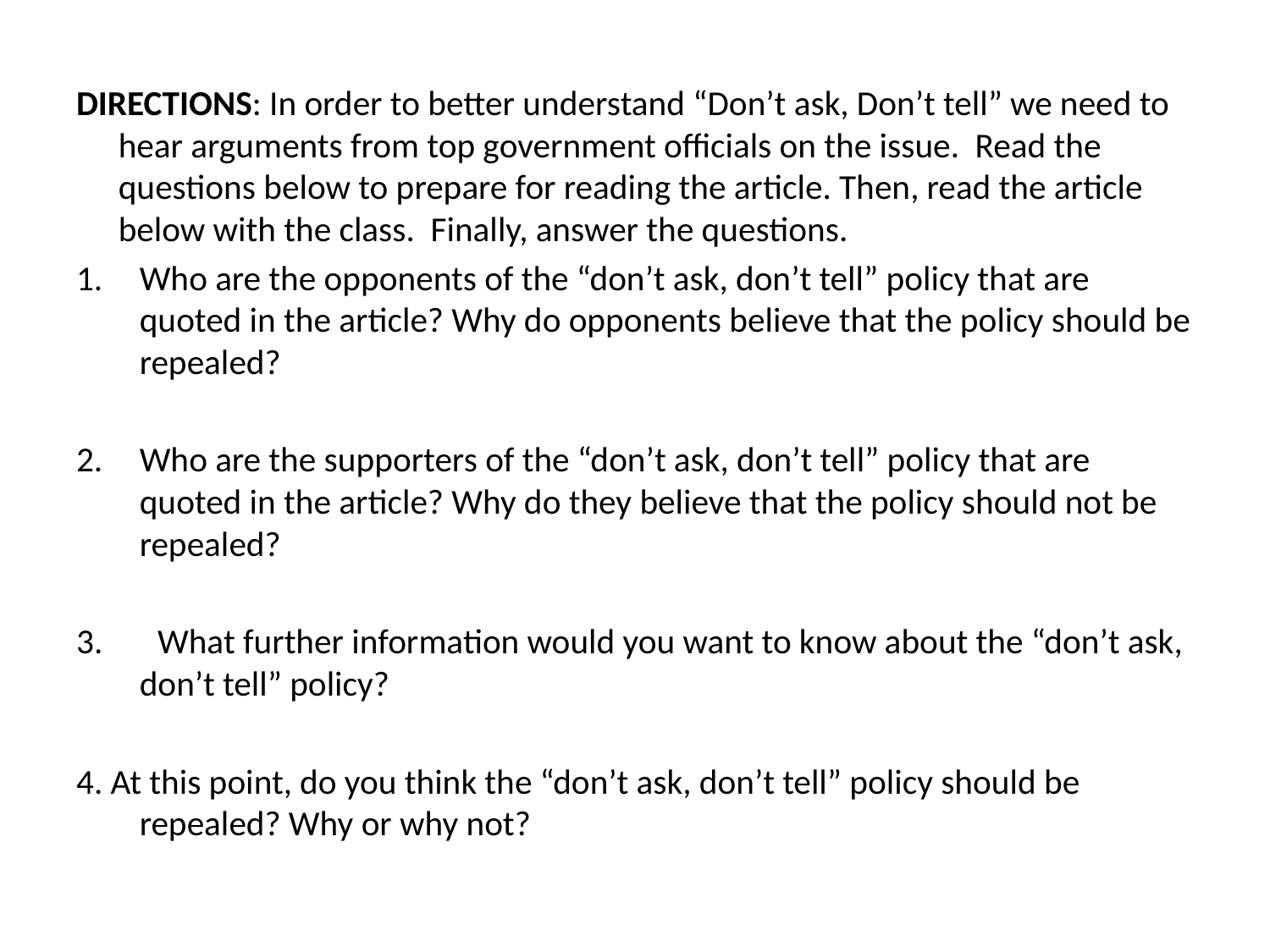

DIRECTIONS: In order to better understand “Don’t ask, Don’t tell” we need to hear arguments from top government officials on the issue.  Read the questions below to prepare for reading the article. Then, read the article below with the class.  Finally, answer the questions.
Who are the opponents of the “don’t ask, don’t tell” policy that are quoted in the article? Why do opponents believe that the policy should be repealed?

Who are the supporters of the “don’t ask, don’t tell” policy that are quoted in the article? Why do they believe that the policy should not be repealed?

3.       What further information would you want to know about the “don’t ask, don’t tell” policy?

4. At this point, do you think the “don’t ask, don’t tell” policy should be repealed? Why or why not?